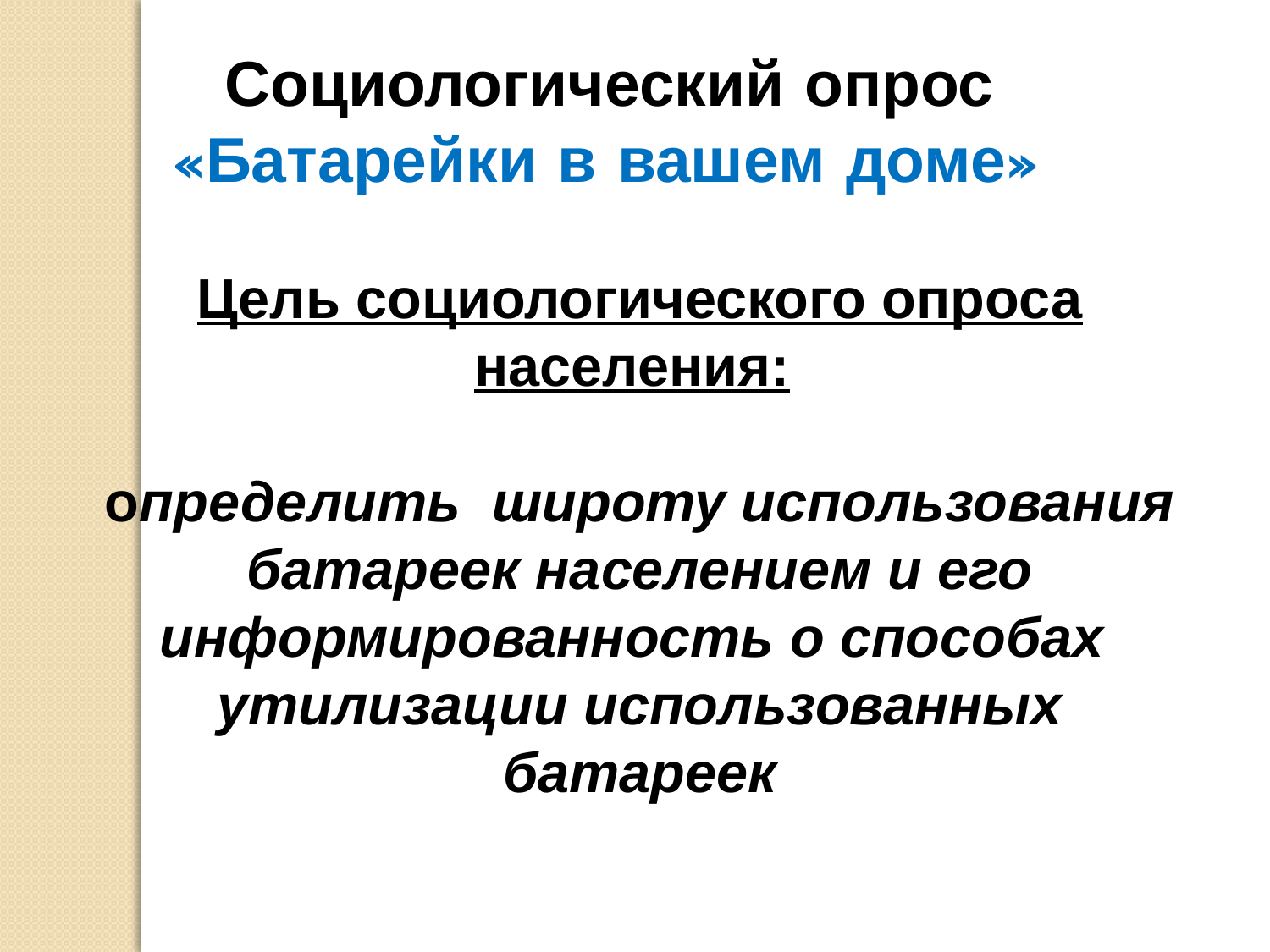

Социологический опрос
   «Батарейки в вашем доме»

Цель социологического опроса населения:
определить  широту использования батареек населением и его информированность о способах  утилизации использованных батареек